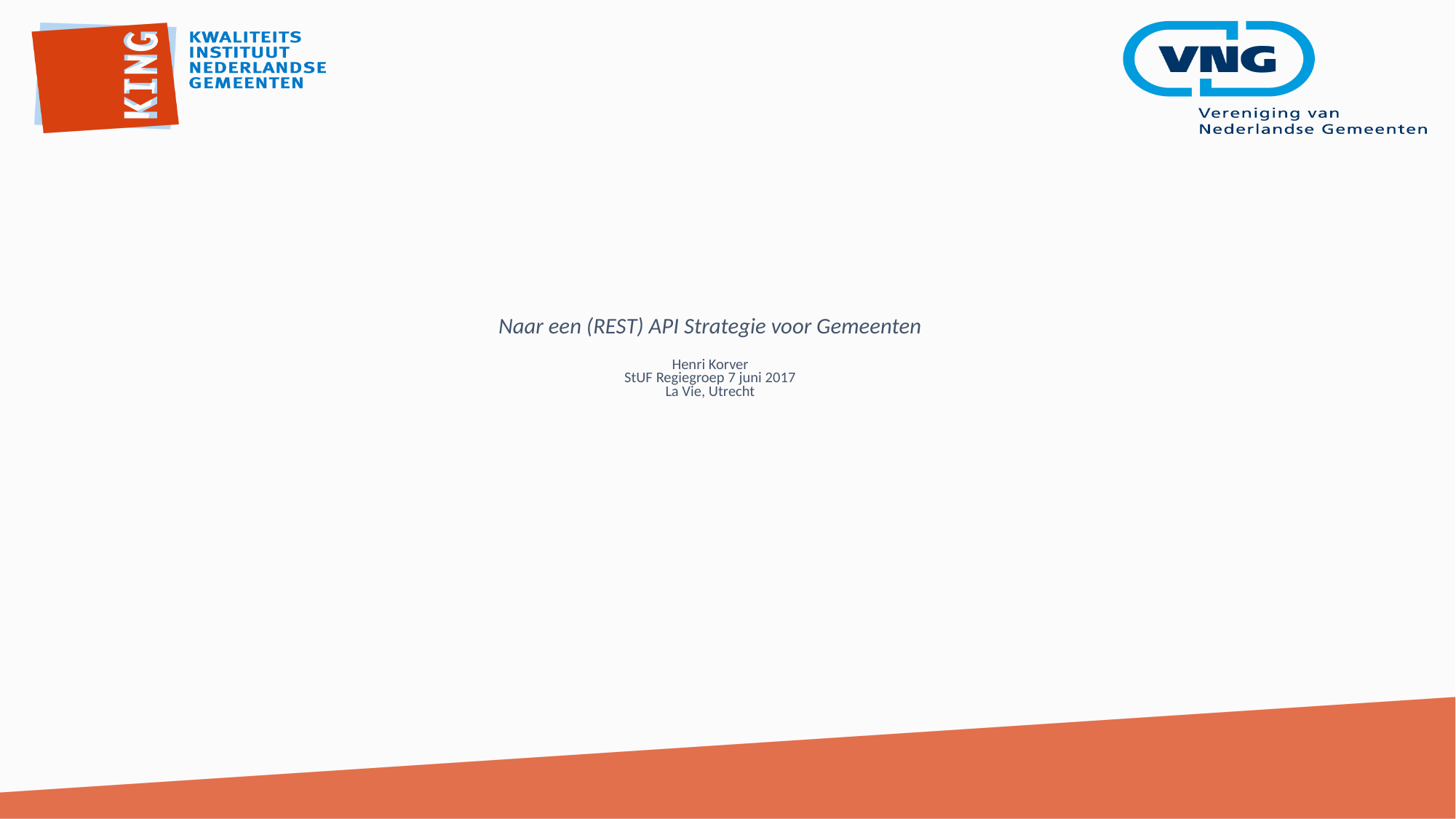

# Naar een (REST) API Strategie voor Gemeenten Henri Korver StUF Regiegroep 7 juni 2017 La Vie, Utrecht